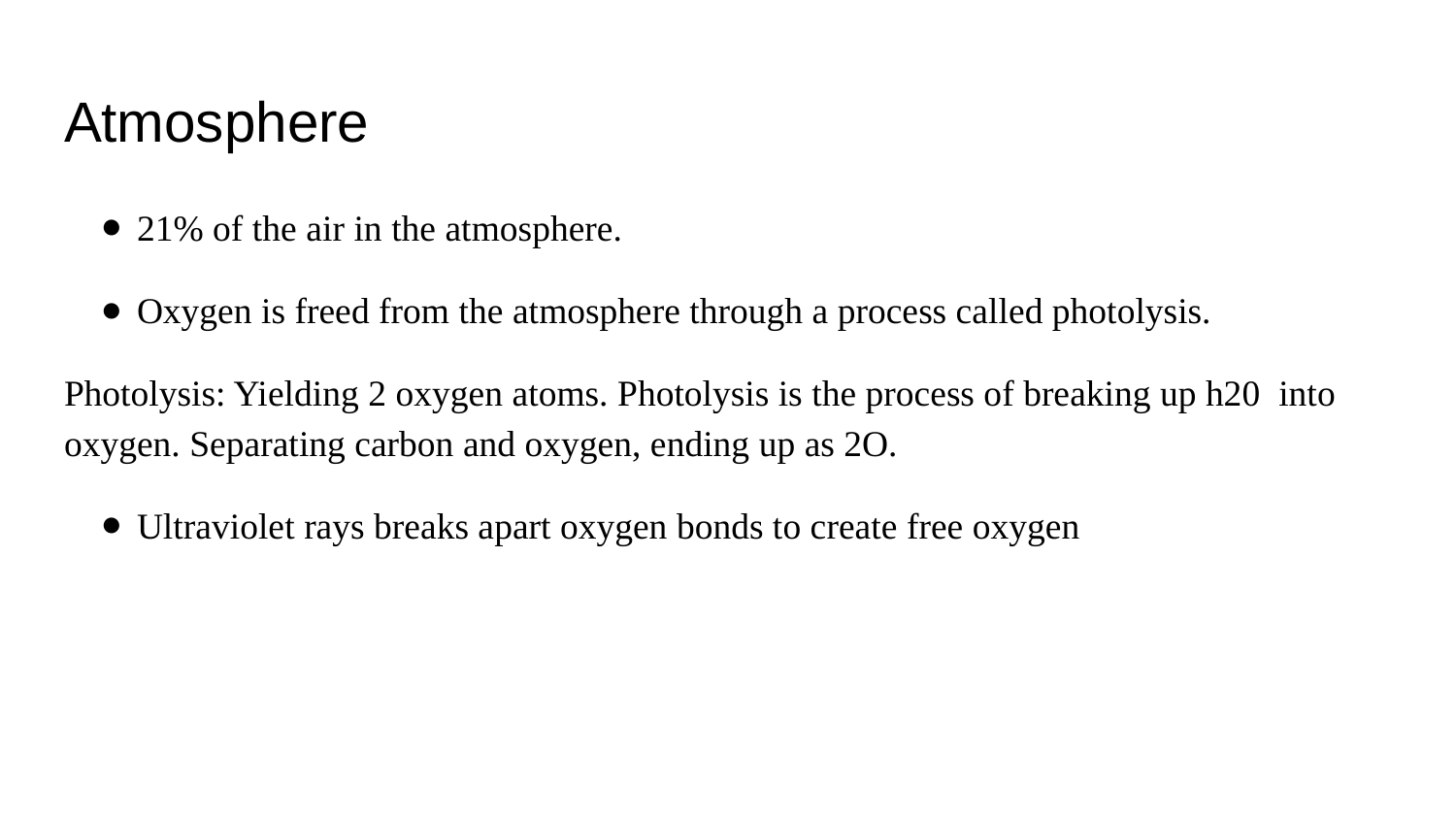

# Atmosphere
21% of the air in the atmosphere.
Oxygen is freed from the atmosphere through a process called photolysis.
Photolysis: Yielding 2 oxygen atoms. Photolysis is the process of breaking up h20  into oxygen. Separating carbon and oxygen, ending up as 2O.
Ultraviolet rays breaks apart oxygen bonds to create free oxygen